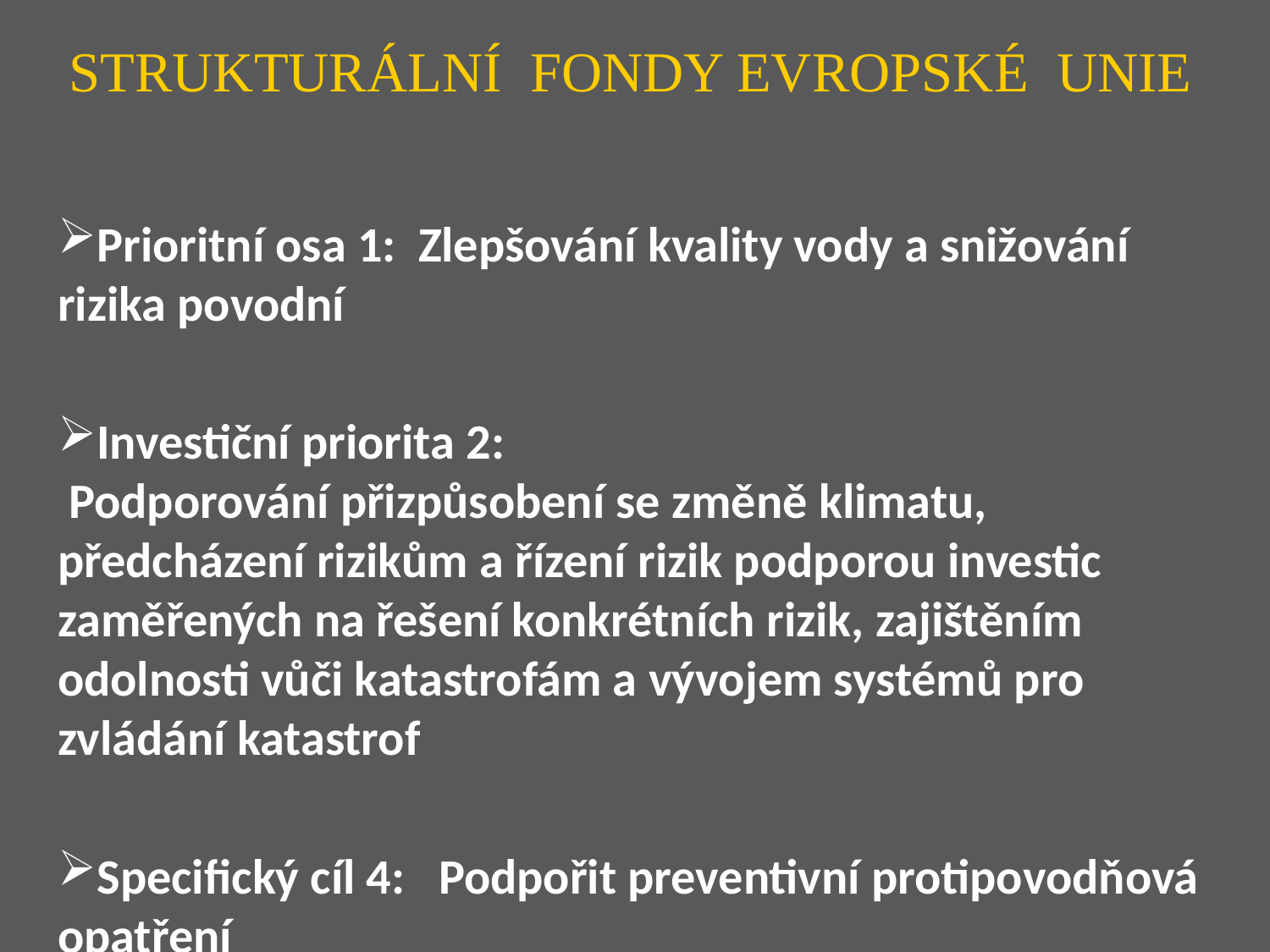

STRUKTURÁLNÍ  FONDY EVROPSKÉ  UNIE
Prioritní osa 1:  Zlepšování kvality vody a snižování rizika povodní

Investiční priorita 2:                                                                   Podporování přizpůsobení se změně klimatu, předcházení rizikům a řízení rizik podporou investic zaměřených na řešení konkrétních rizik, zajištěním odolnosti vůči katastrofám a vývojem systémů pro zvládání katastrof

Specifický cíl 4:   Podpořit preventivní protipovodňová opatření